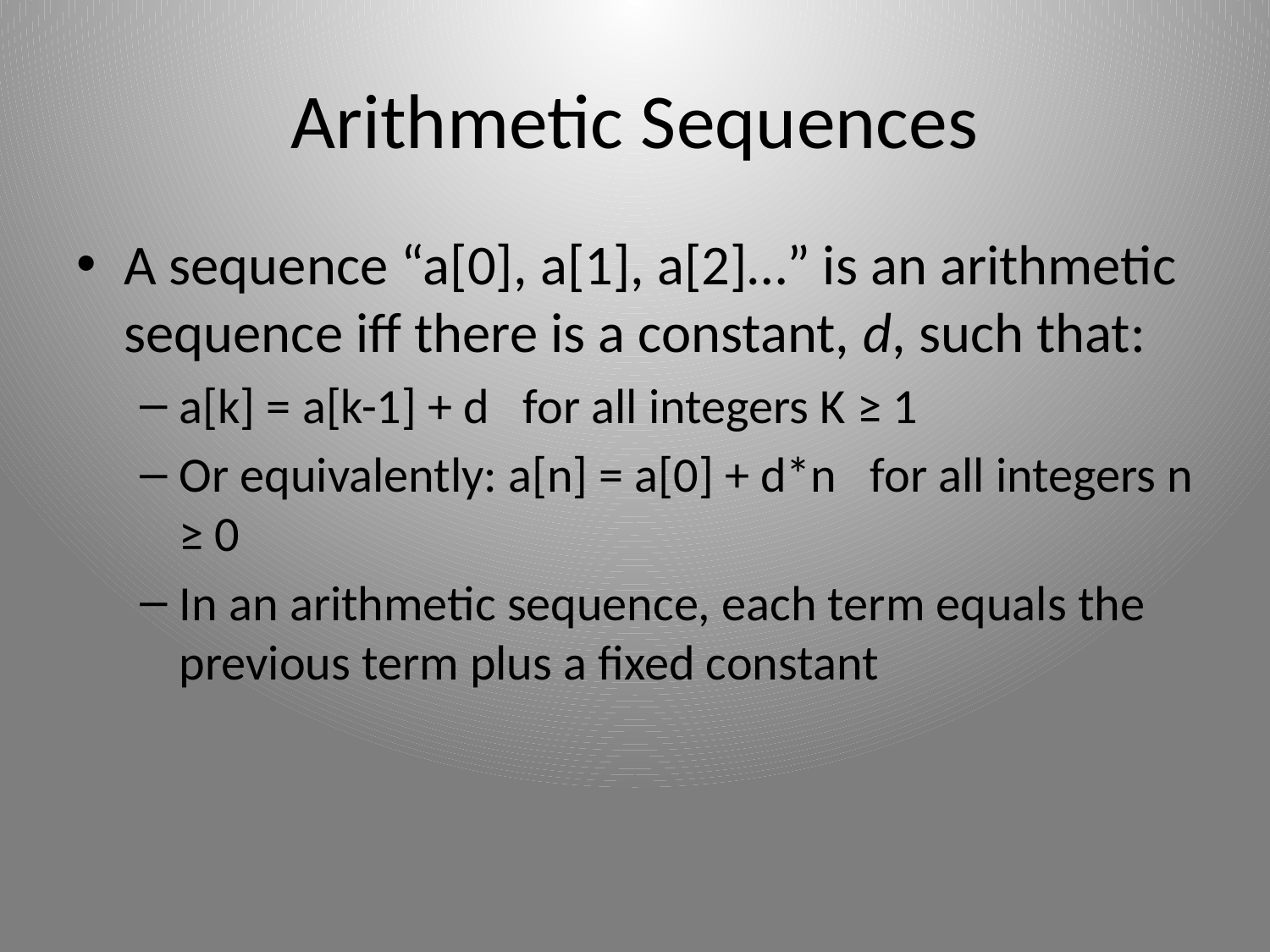

# Arithmetic Sequences
A sequence “a[0], a[1], a[2]…” is an arithmetic sequence iff there is a constant, d, such that:
a[k] = a[k-1] + d   for all integers K ≥ 1
Or equivalently: a[n] = a[0] + d*n   for all integers n ≥ 0
In an arithmetic sequence, each term equals the previous term plus a fixed constant